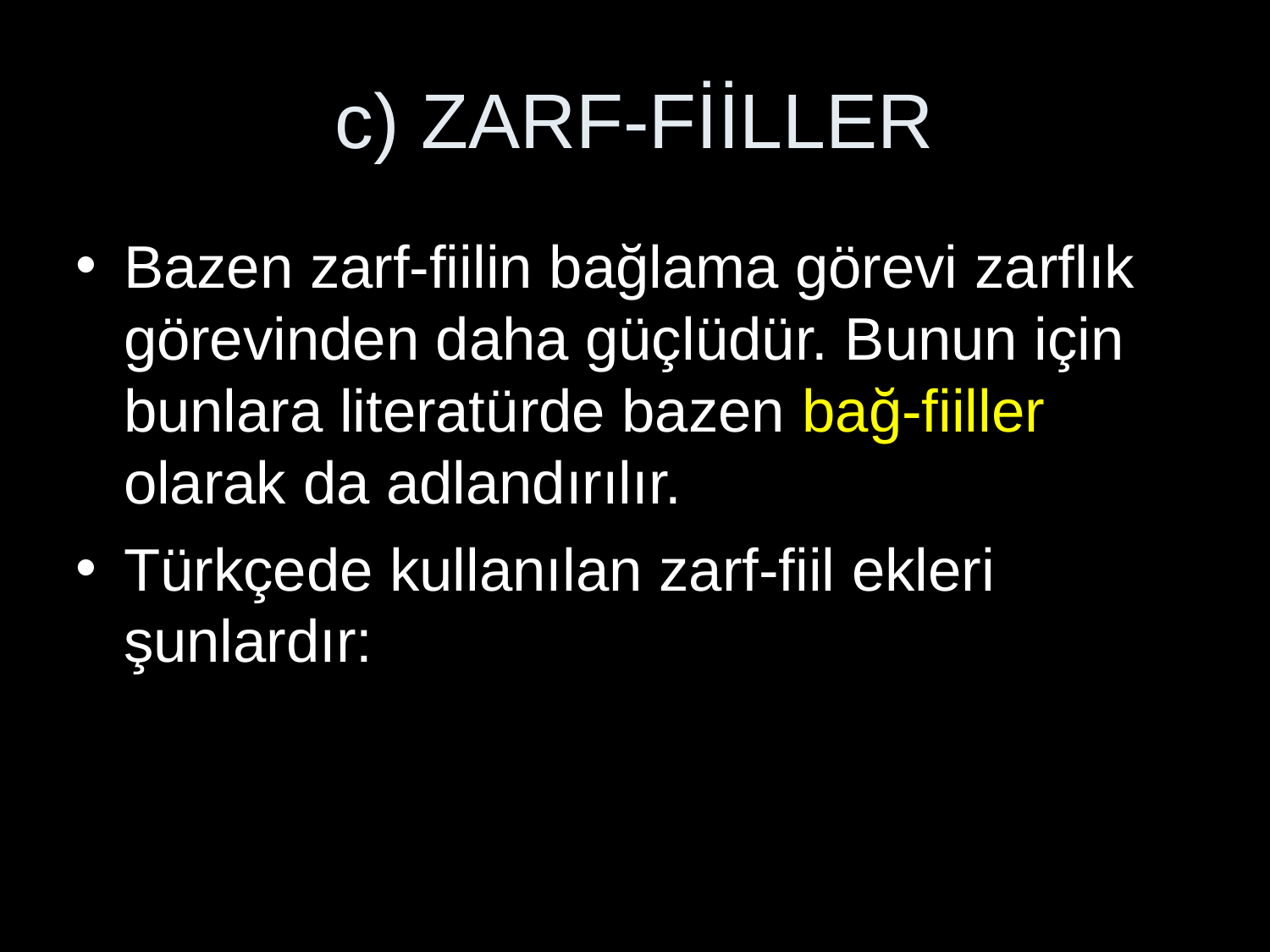

# c) ZARF-FİİLLER
Bazen zarf-fiilin bağlama görevi zarflık görevinden daha güçlüdür. Bunun için bunlara literatürde bazen bağ-fiiller olarak da adlandırılır.
Türkçede kullanılan zarf-fiil ekleri şunlardır: